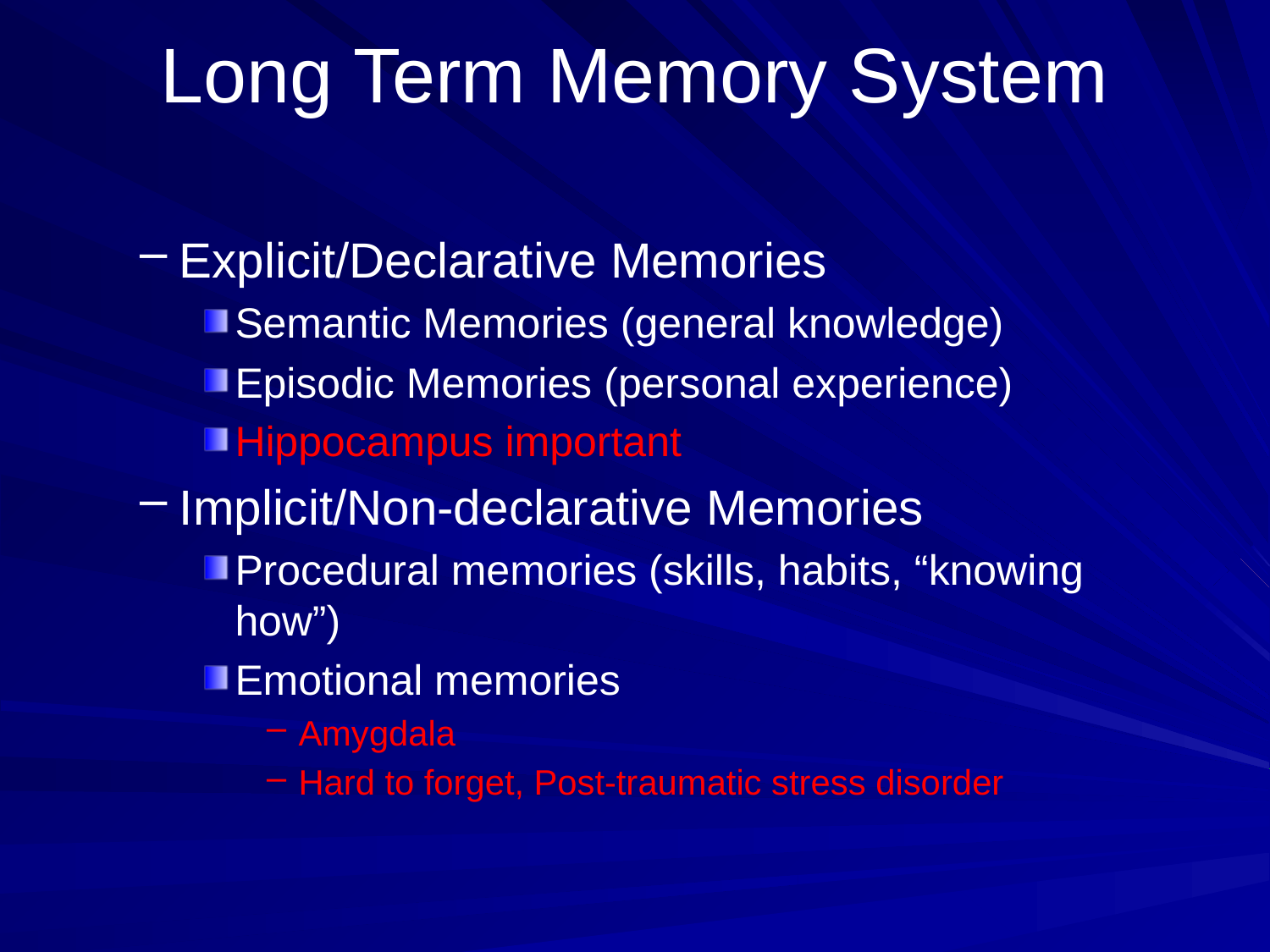

# Long Term Memory System
Explicit/Declarative Memories
Semantic Memories (general knowledge)
Episodic Memories (personal experience)
Hippocampus important
Implicit/Non-declarative Memories
Procedural memories (skills, habits, “knowing how”)
Emotional memories
Amygdala
Hard to forget, Post-traumatic stress disorder